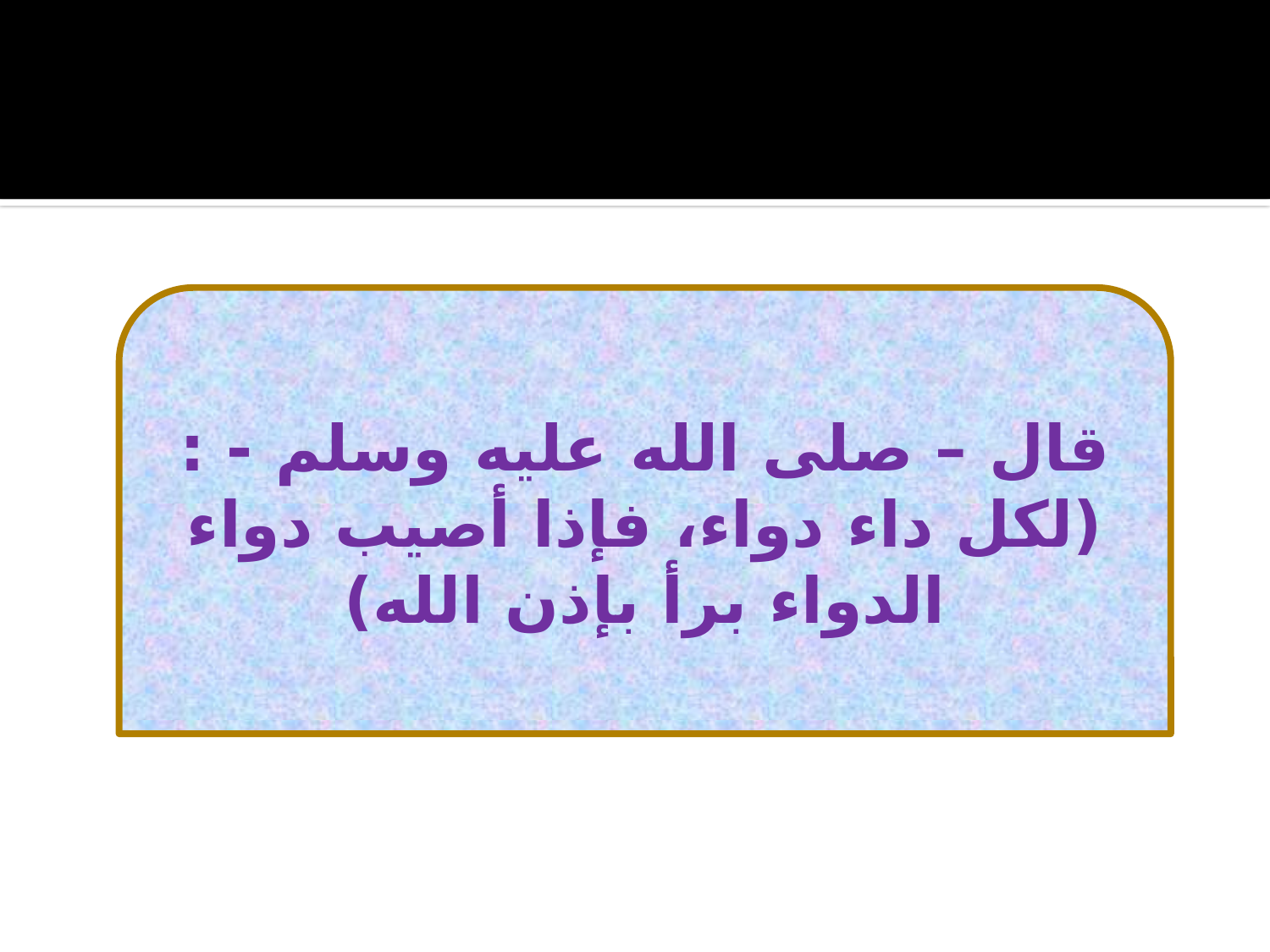

قال – صلى الله عليه وسلم - : (لكل داء دواء، فإذا أصيب دواء الدواء برأ بإذن الله)